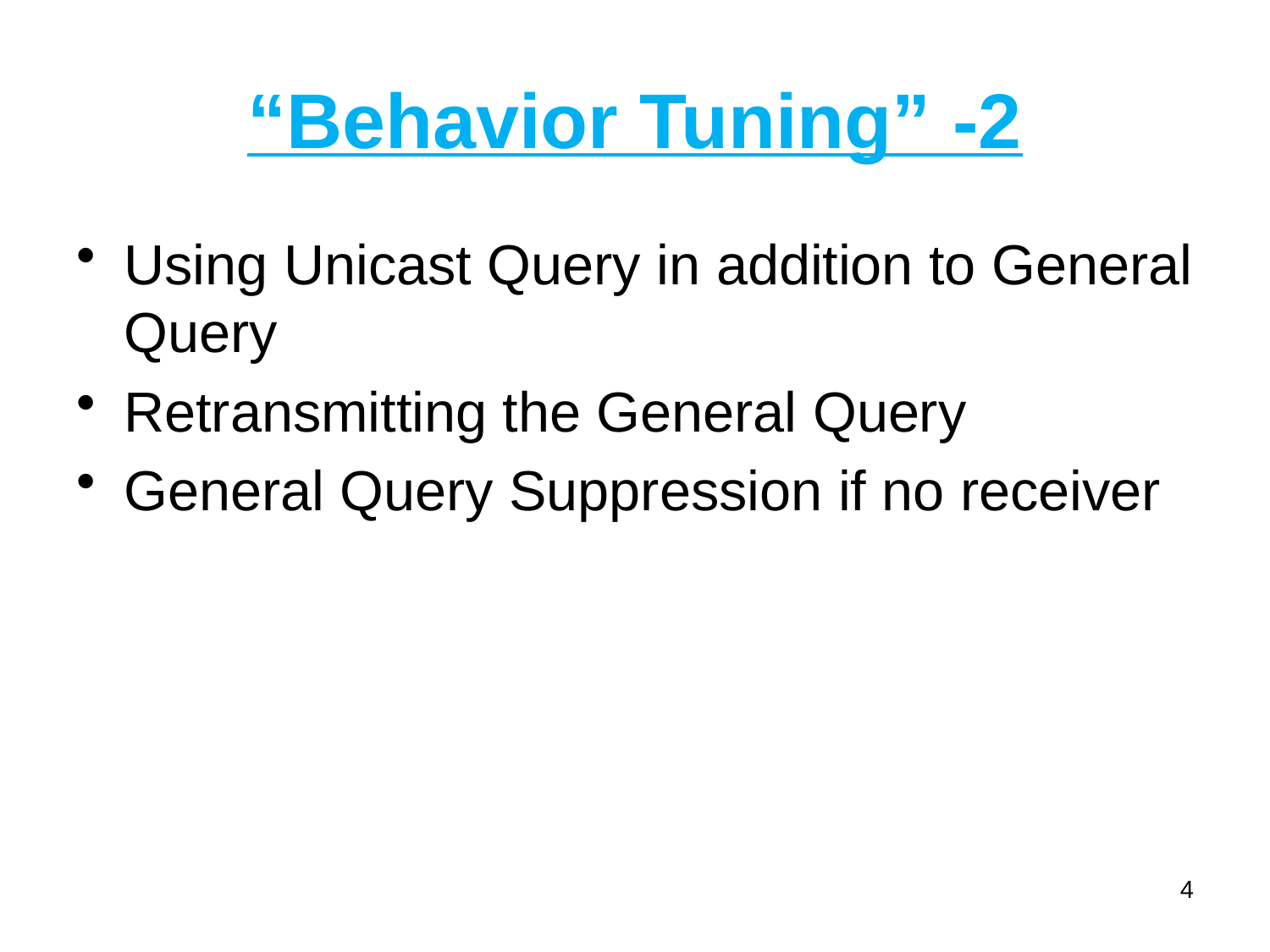

# “Behavior Tuning” -2
Using Unicast Query in addition to General Query
Retransmitting the General Query
General Query Suppression if no receiver

4